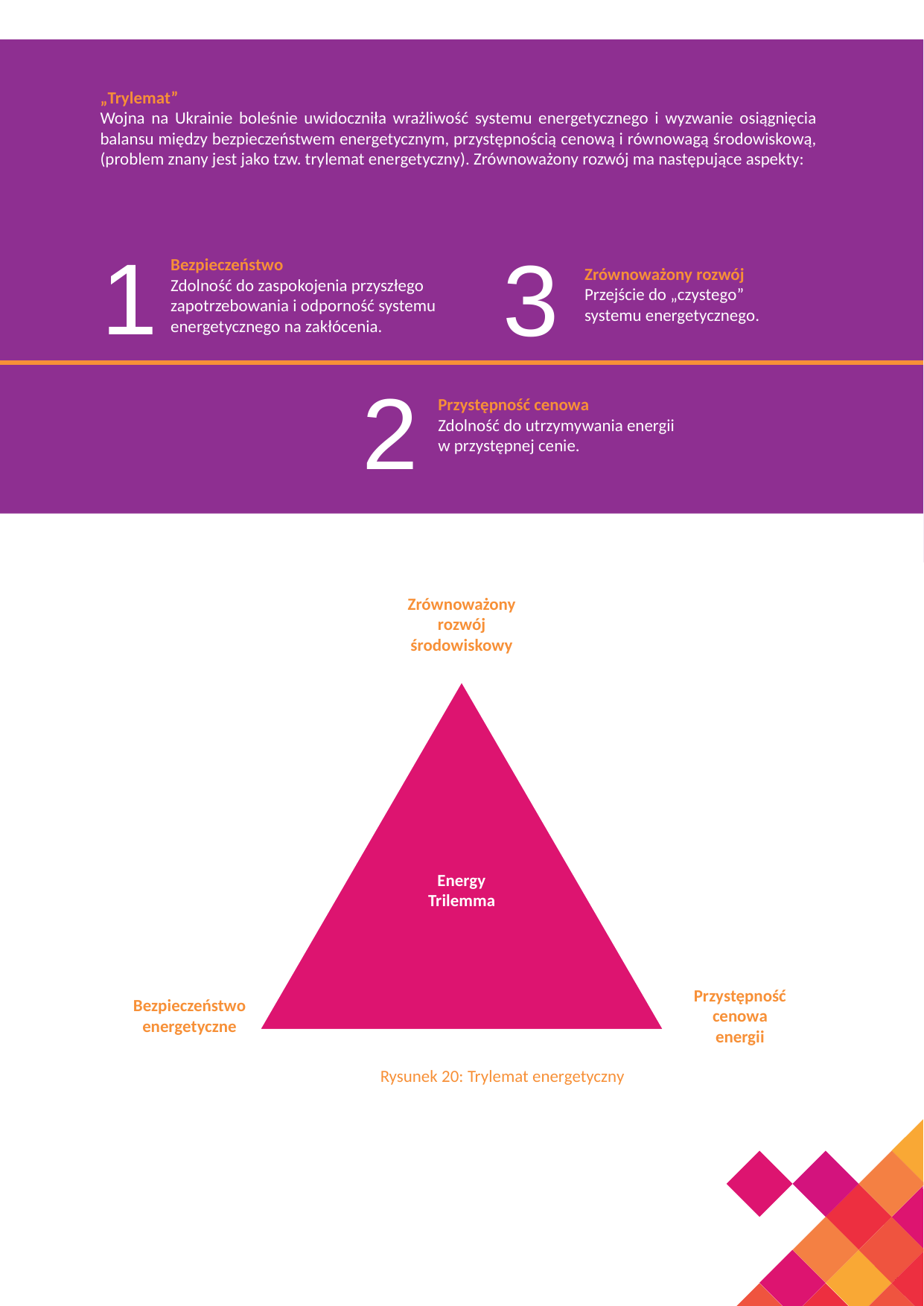

„Trylemat”
Wojna na Ukrainie boleśnie uwidoczniła wrażliwość systemu energetycznego i wyzwanie osiągnięcia balansu między bezpieczeństwem energetycznym, przystępnością cenową i równowagą środowiskową, (problem znany jest jako tzw. trylemat energetyczny). Zrównoważony rozwój ma następujące aspekty:

1
3
Bezpieczeństwo
Zdolność do zaspokojenia przyszłego zapotrzebowania i odporność systemu energetycznego na zakłócenia.
Zrównoważony rozwój
Przejście do „czystego” systemu energetycznego.
2
Przystępność cenowa
Zdolność do utrzymywania energii w przystępnej cenie.

Zrównoważony rozwój środowiskowy

Energy Trilemma
Bezpieczeństwo energetyczne
Przystępność cenowa energii
Rysunek 20: Trylemat energetyczny

11